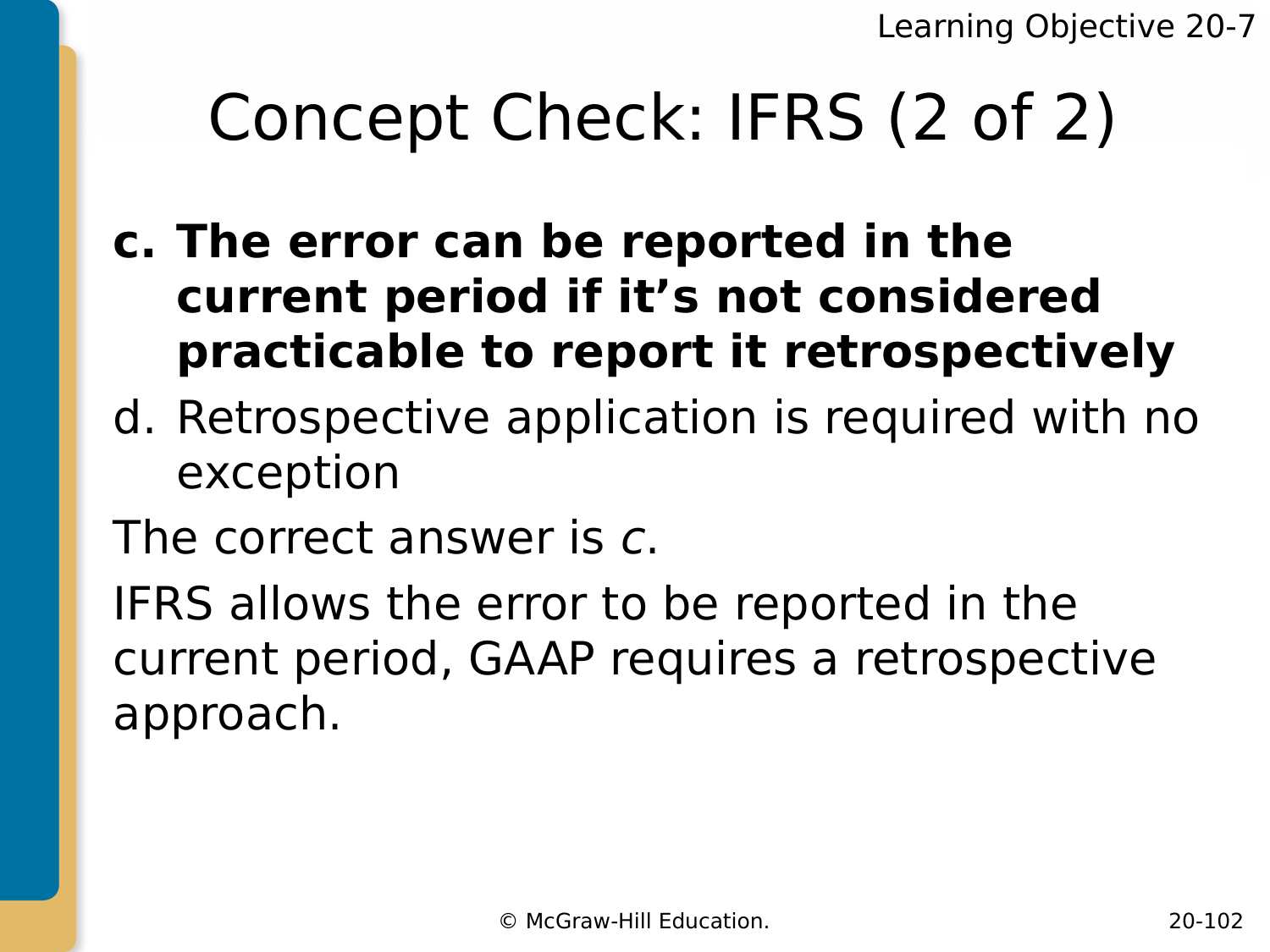

Learning Objective 20-7
# Concept Check: IFRS (2 of 2)
The error can be reported in the current period if it’s not considered practicable to report it retrospectively
Retrospective application is required with no exception
The correct answer is c.
IFRS allows the error to be reported in the current period, GAAP requires a retrospective approach.